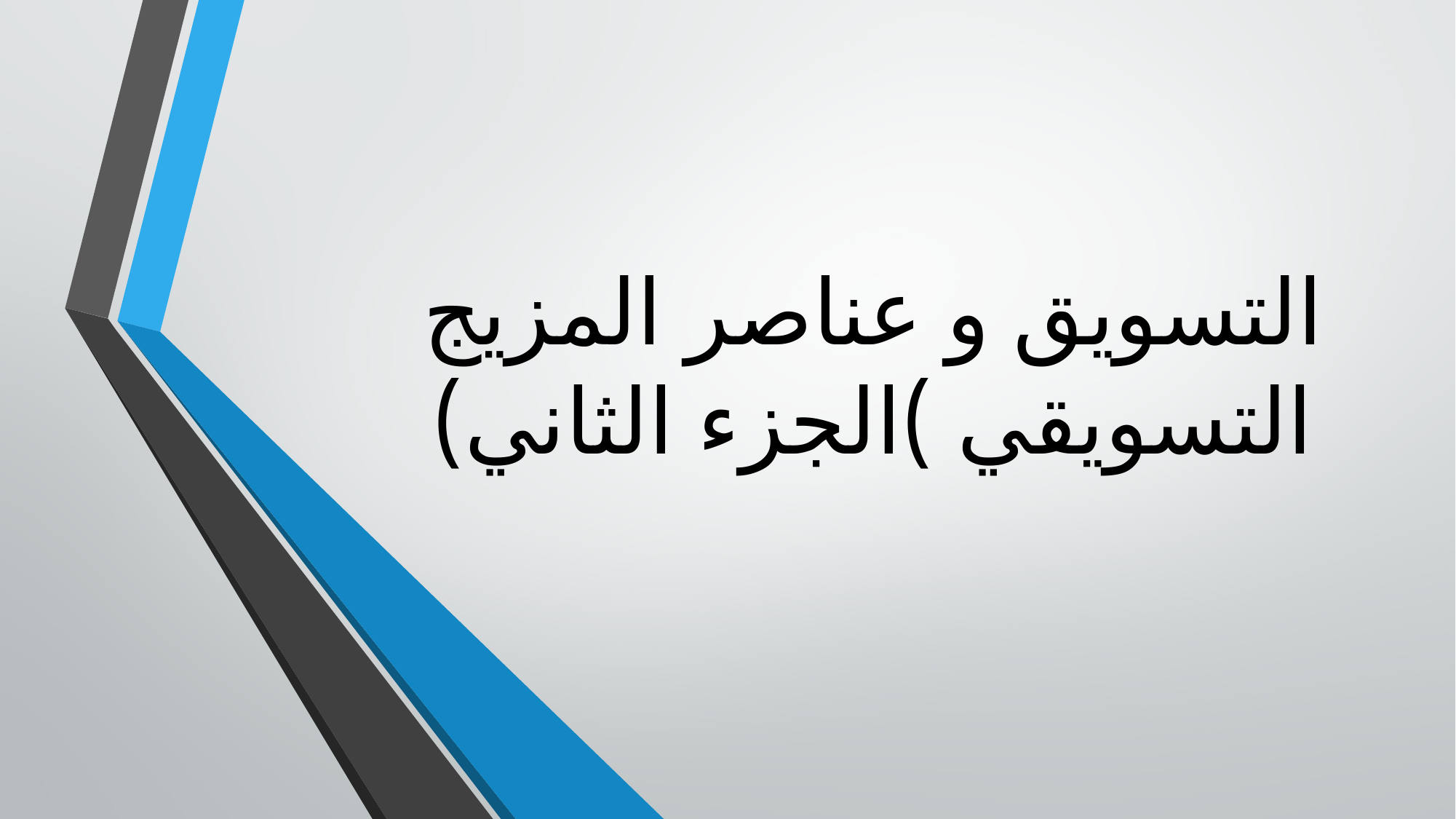

# التسويق و عناصر المزيج  التسويقي )الجزء الثاني)